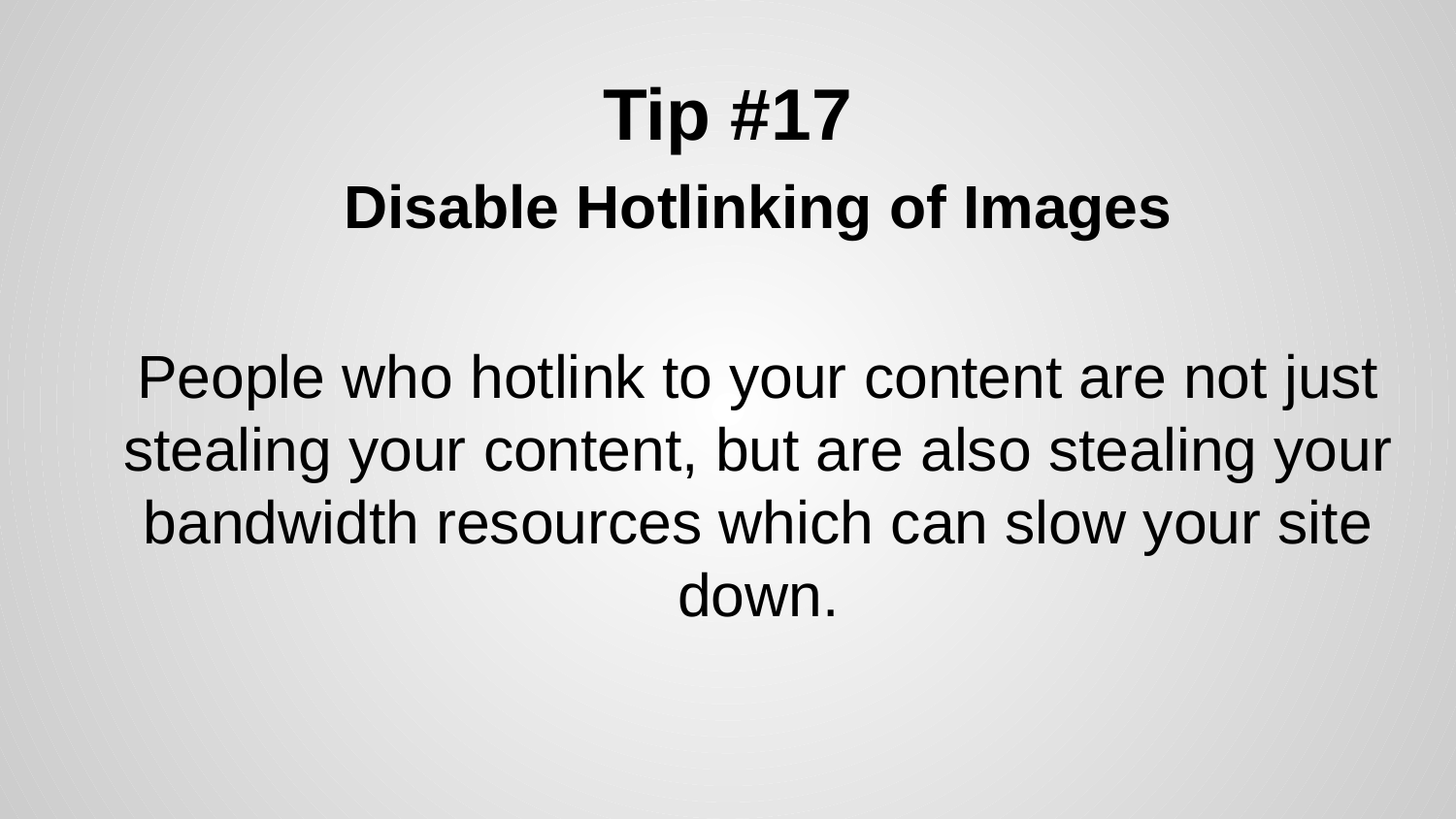

# Tip #17

Disable Hotlinking of Images

People who hotlink to your content are not just stealing your content, but are also stealing your bandwidth resources which can slow your site down.